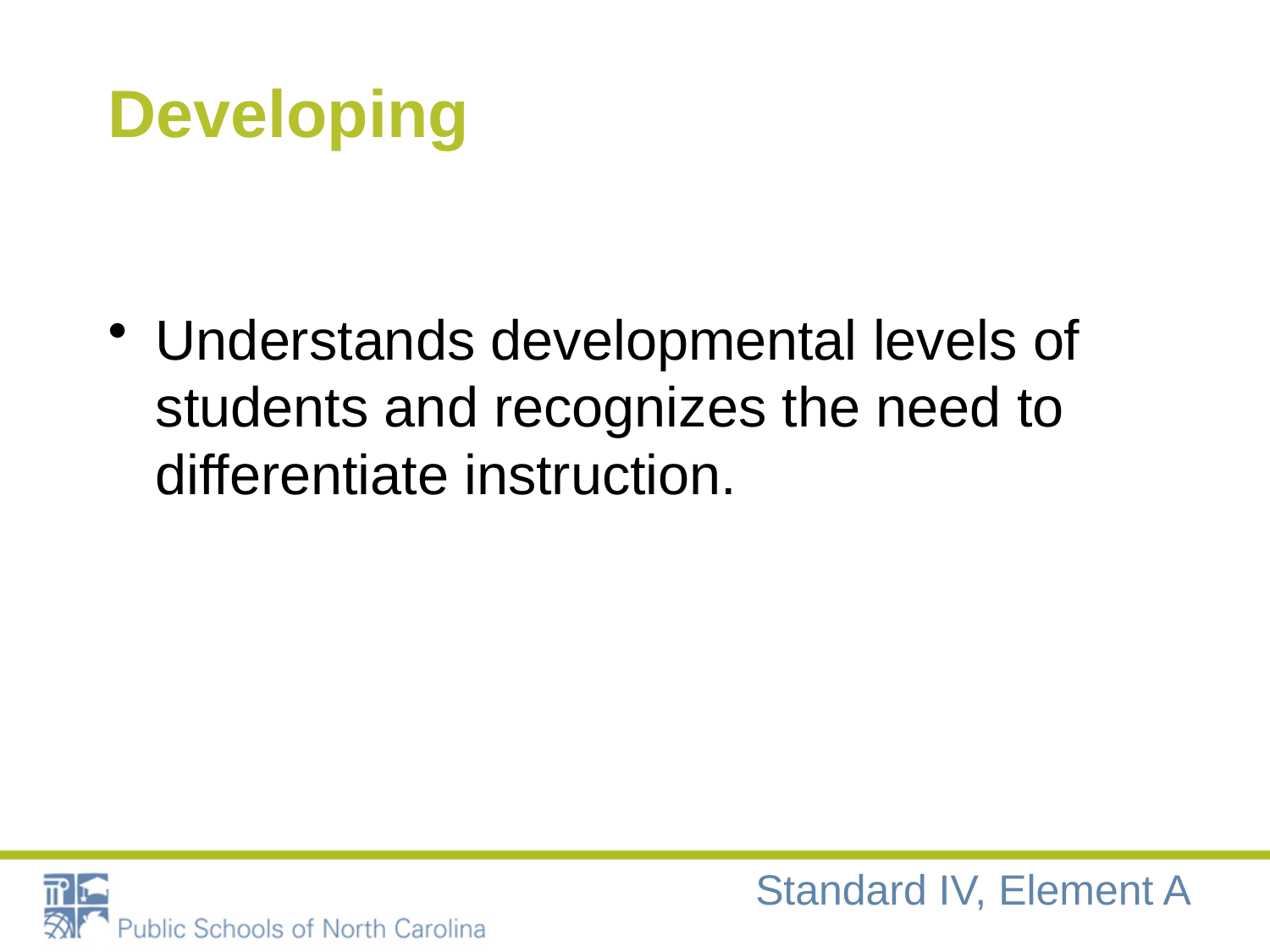

# Developing

Understands developmental levels of students and recognizes the need to differentiate instruction.
Standard IV, Element A